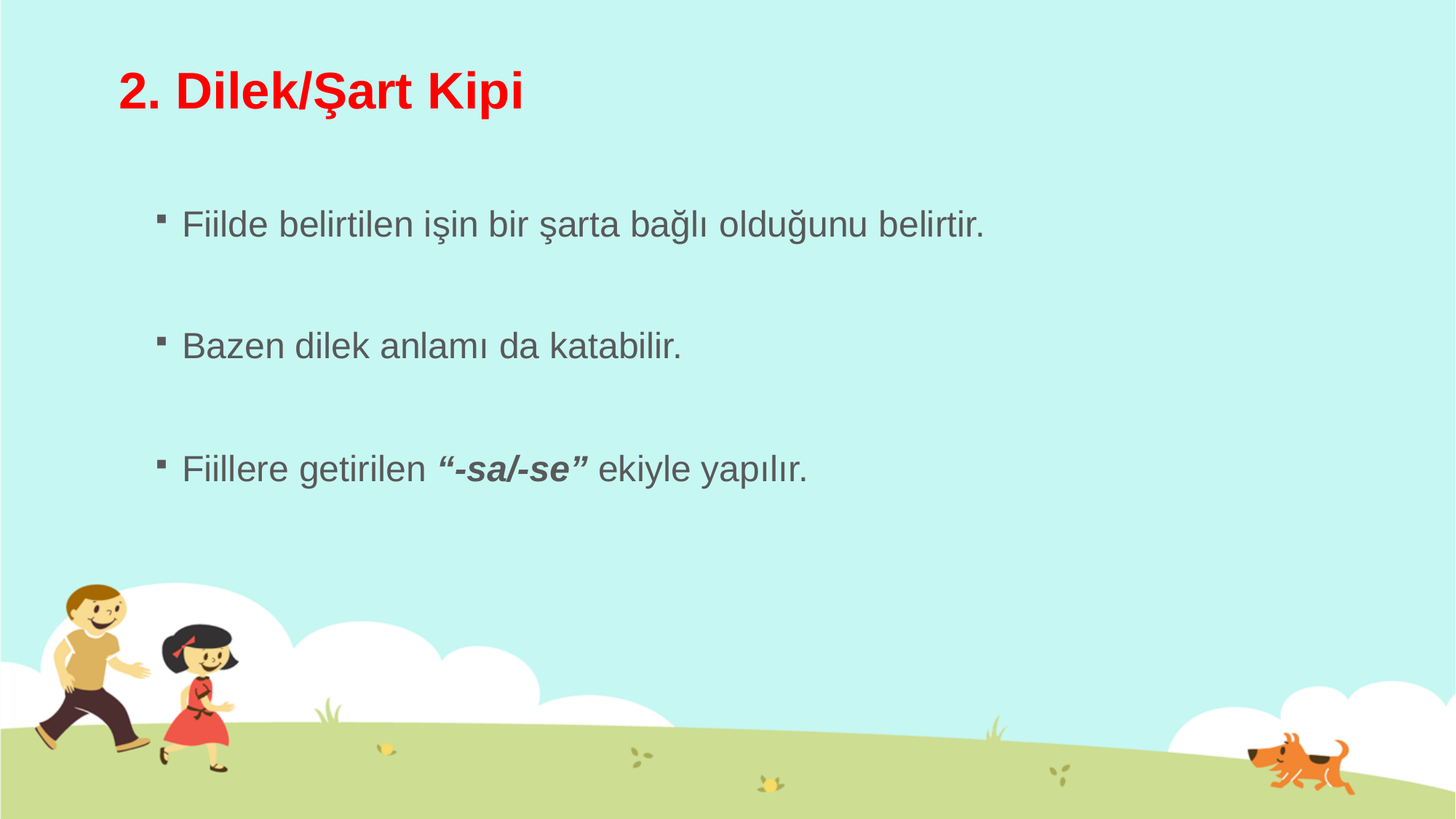

# 2. Dilek/Şart Kipi
Fiilde belirtilen işin bir şarta bağlı olduğunu belirtir.
Bazen dilek anlamı da katabilir.
Fiillere getirilen “-sa/-se” ekiyle yapılır.